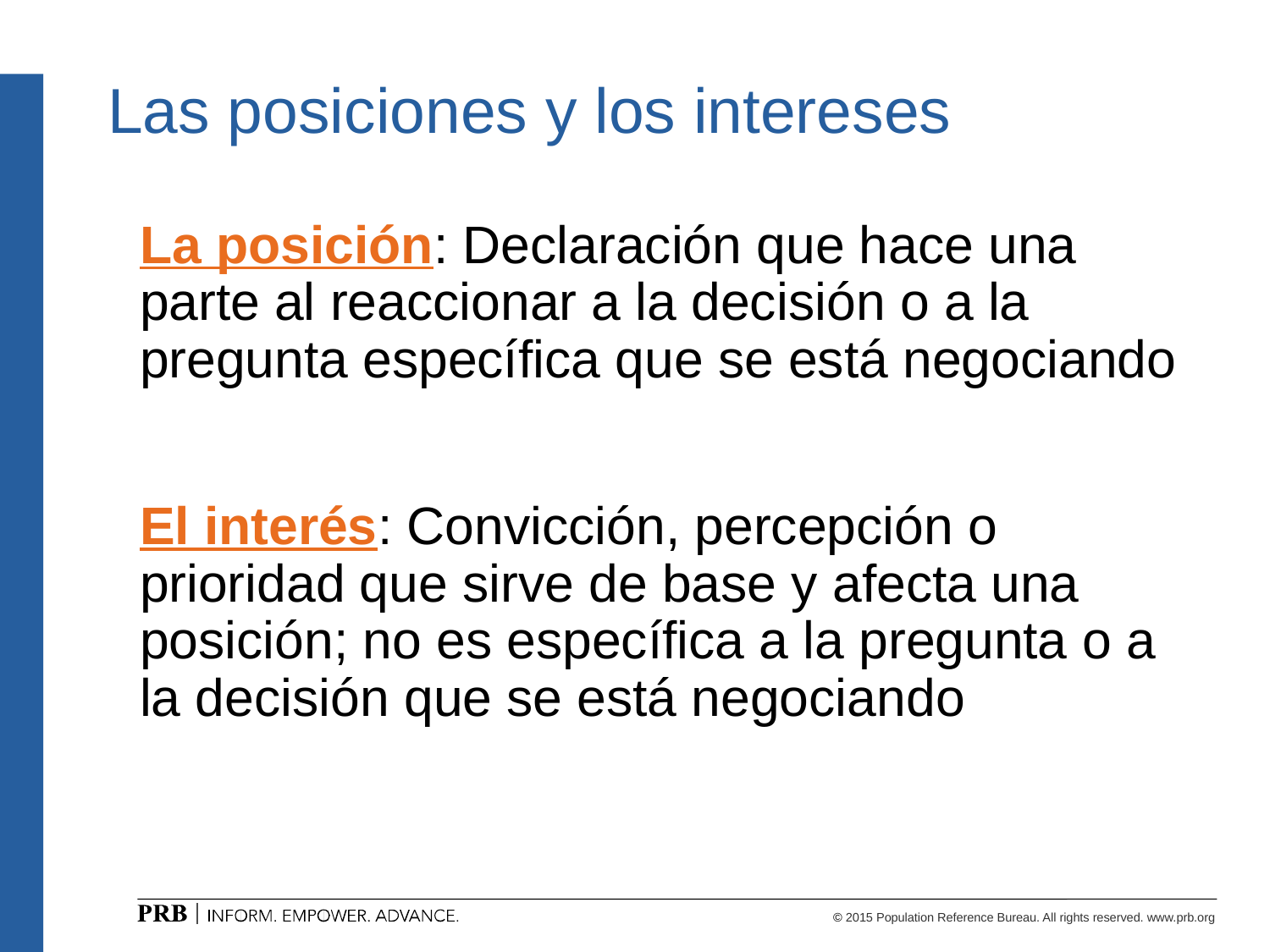

# Las posiciones y los intereses
La posición: Declaración que hace una parte al reaccionar a la decisión o a la pregunta específica que se está negociando

El interés: Convicción, percepción o prioridad que sirve de base y afecta una posición; no es específica a la pregunta o a la decisión que se está negociando